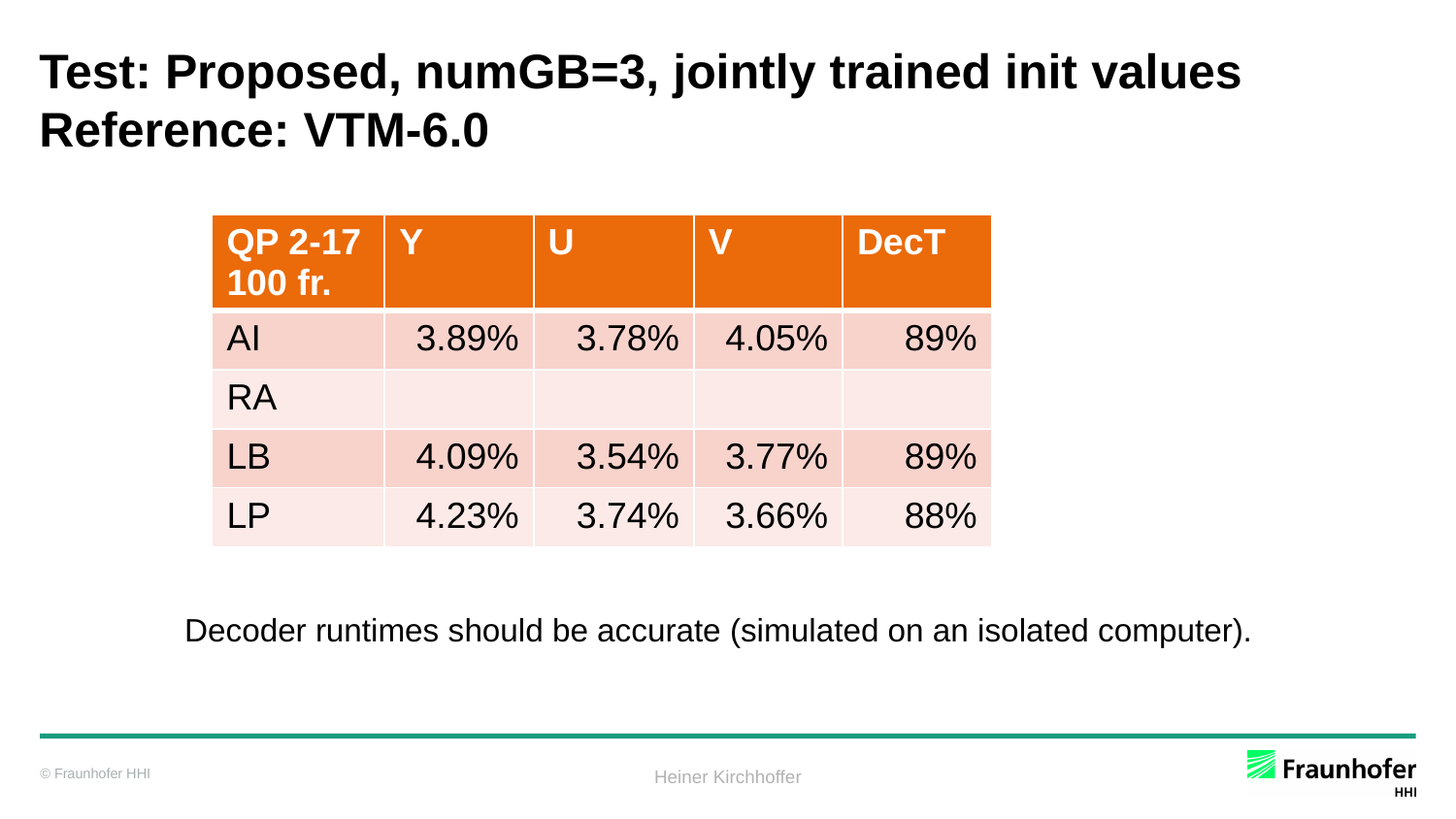

# Test: Proposed, numGB=3, jointly trained init values Reference: VTM-6.0
| QP 2-17 100 fr. | Y | U | V | DecT |
| --- | --- | --- | --- | --- |
| AI | 3.89% | 3.78% | 4.05% | 89% |
| RA |  |  |  |  |
| LB | 4.09% | 3.54% | 3.77% | 89% |
| LP | 4.23% | 3.74% | 3.66% | 88% |
	Decoder runtimes should be accurate (simulated on an isolated computer).

Heiner Kirchhoffer